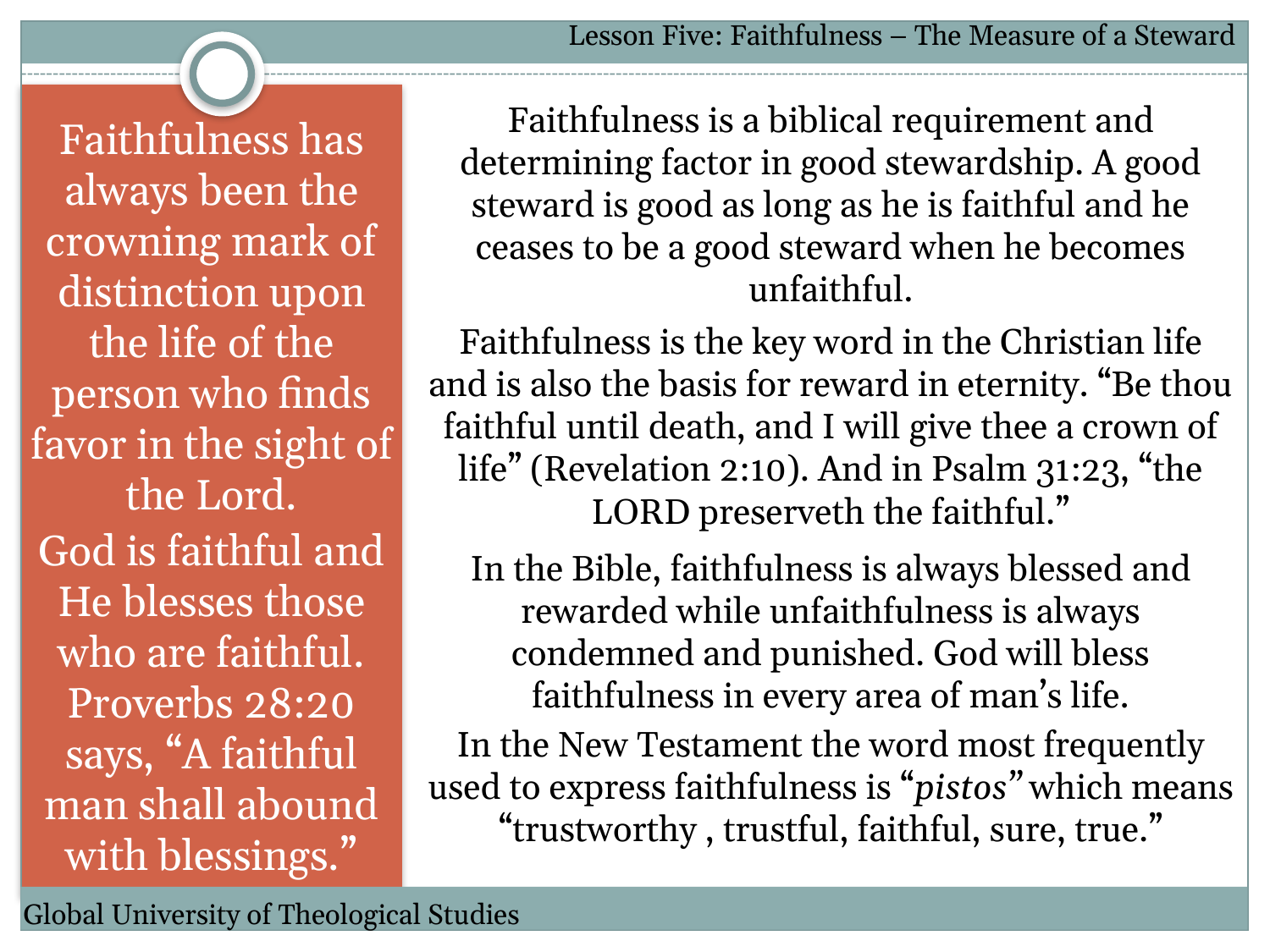

Lesson Five: Faithfulness – The Measure of a Steward
Faithfulness is a biblical requirement and determining factor in good stewardship. A good steward is good as long as he is faithful and he ceases to be a good steward when he becomes unfaithful.
Faithfulness has always been the crowning mark of distinction upon the life of the person who finds favor in the sight of the Lord.
Faithfulness is the key word in the Christian life and is also the basis for reward in eternity. “Be thou faithful until death, and I will give thee a crown of life” (Revelation 2:10). And in Psalm 31:23, “the LORD preserveth the faithful.”
God is faithful and He blesses those who are faithful. Proverbs 28:20 says, “A faithful man shall abound with blessings.”
In the Bible, faithfulness is always blessed and rewarded while unfaithfulness is always condemned and punished. God will bless faithfulness in every area of man’s life.
In the New Testament the word most frequently used to express faithfulness is “pistos” which means “trustworthy , trustful, faithful, sure, true.”
Global University of Theological Studies